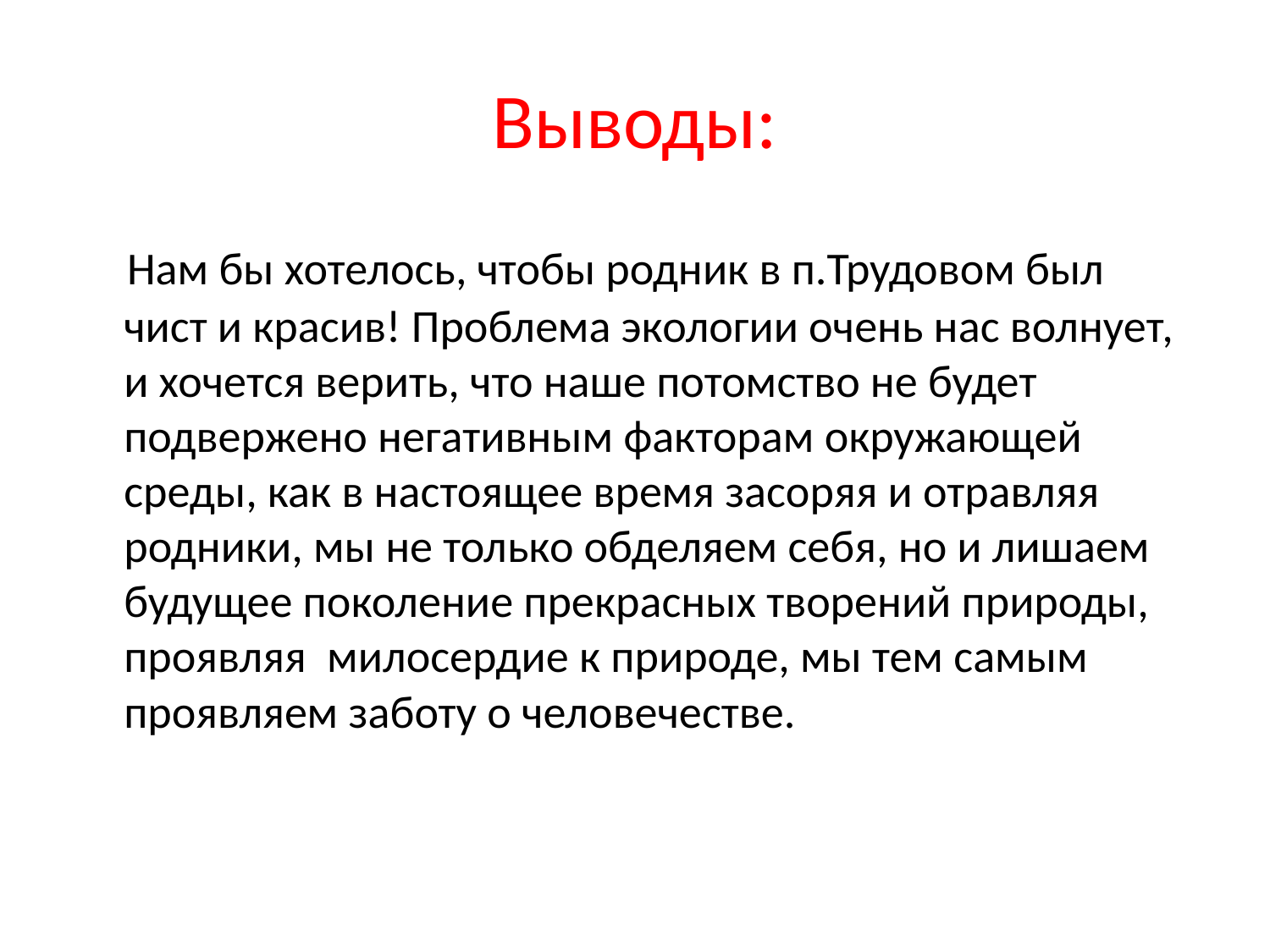

# Выводы:
    Нам бы хотелось, чтобы родник в п.Трудовом был чист и красив! Проблема экологии очень нас волнует, и хочется верить, что наше потомство не будет подвержено негативным факторам окружающей среды, как в настоящее время засоряя и отравляя родники, мы не только обделяем себя, но и лишаем будущее поколение прекрасных творений природы, проявляя  милосердие к природе, мы тем самым проявляем заботу о человечестве.